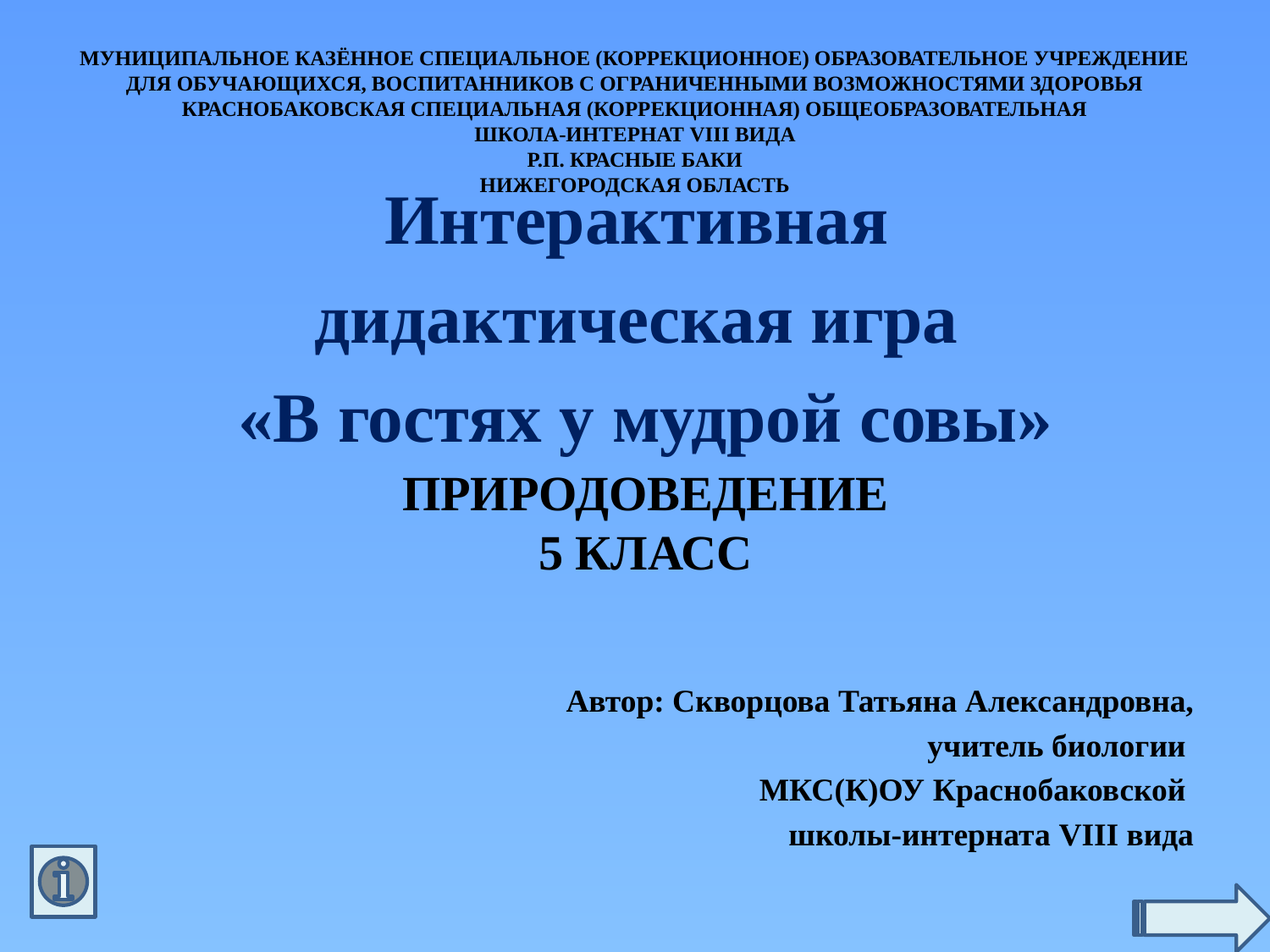

Муниципальное казённое специальное (коррекционное) образовательное учреждение для обучающихся, воспитанников с ограниченными возможностями здоровья Краснобаковская специальная (коррекционная) общеобразовательная
школа-интернат VIII вида
р.п. Красные Баки
Нижегородская область
Интерактивная
дидактическая игра
«В гостях у мудрой совы»
# ПРИРОДОВЕДЕНИЕ 5 КЛАСС
Автор: Скворцова Татьяна Александровна,
учитель биологии
МКС(К)ОУ Краснобаковской
школы-интерната VIII вида